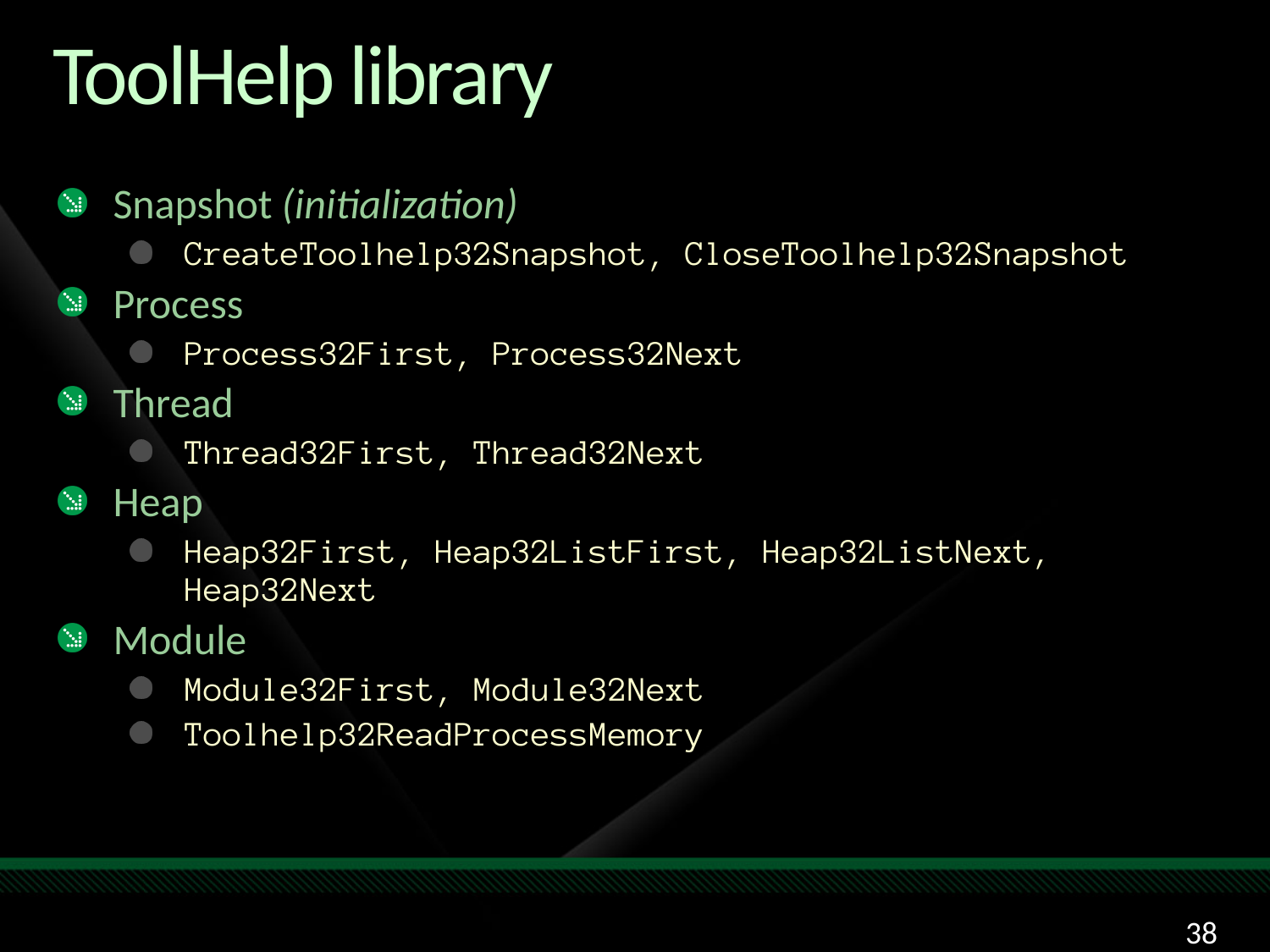

# ToolHelp library
Snapshot (initialization)
CreateToolhelp32Snapshot, CloseToolhelp32Snapshot
Process
Process32First, Process32Next
Thread
Thread32First, Thread32Next
Heap
Heap32First, Heap32ListFirst, Heap32ListNext, Heap32Next
Module
Module32First, Module32Next
Toolhelp32ReadProcessMemory
38